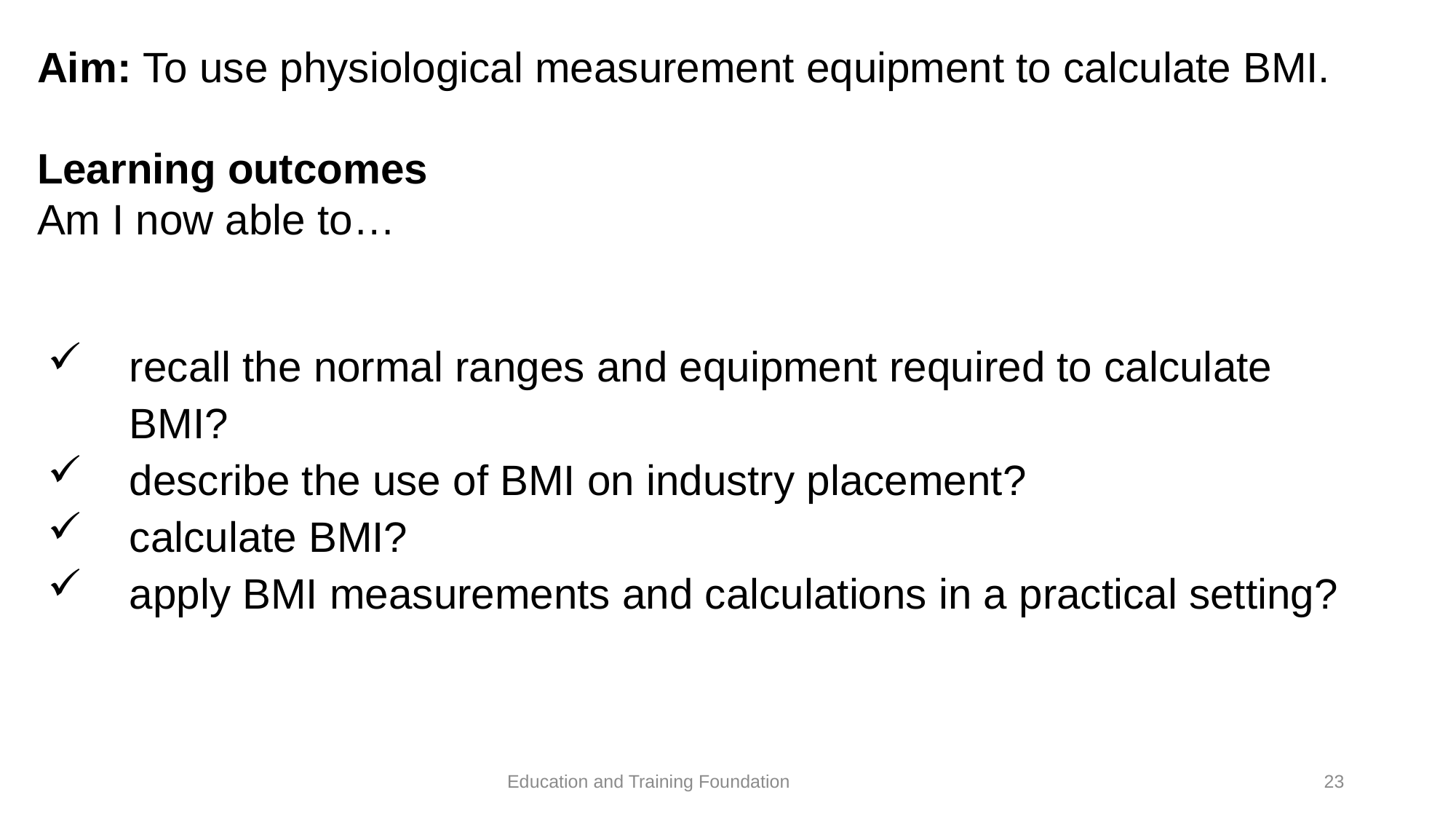

# Aim: To use physiological measurement equipment to calculate BMI. Learning outcomes Am I now able to…
recall the normal ranges and equipment required to calculate BMI?
describe the use of BMI on industry placement?
calculate BMI?
apply BMI measurements and calculations in a practical setting?

23
Education and Training Foundation